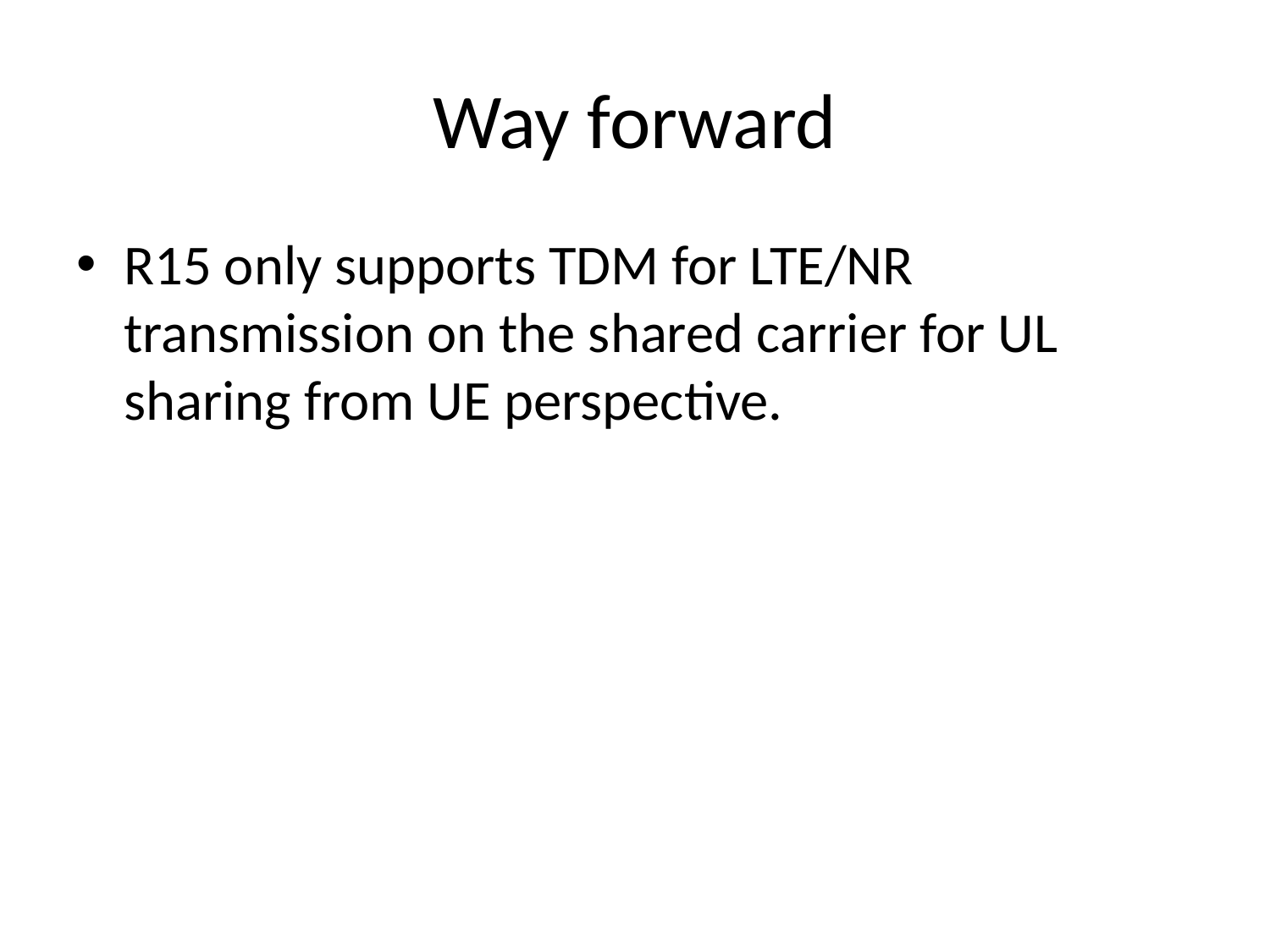

# Way forward
R15 only supports TDM for LTE/NR transmission on the shared carrier for UL sharing from UE perspective.